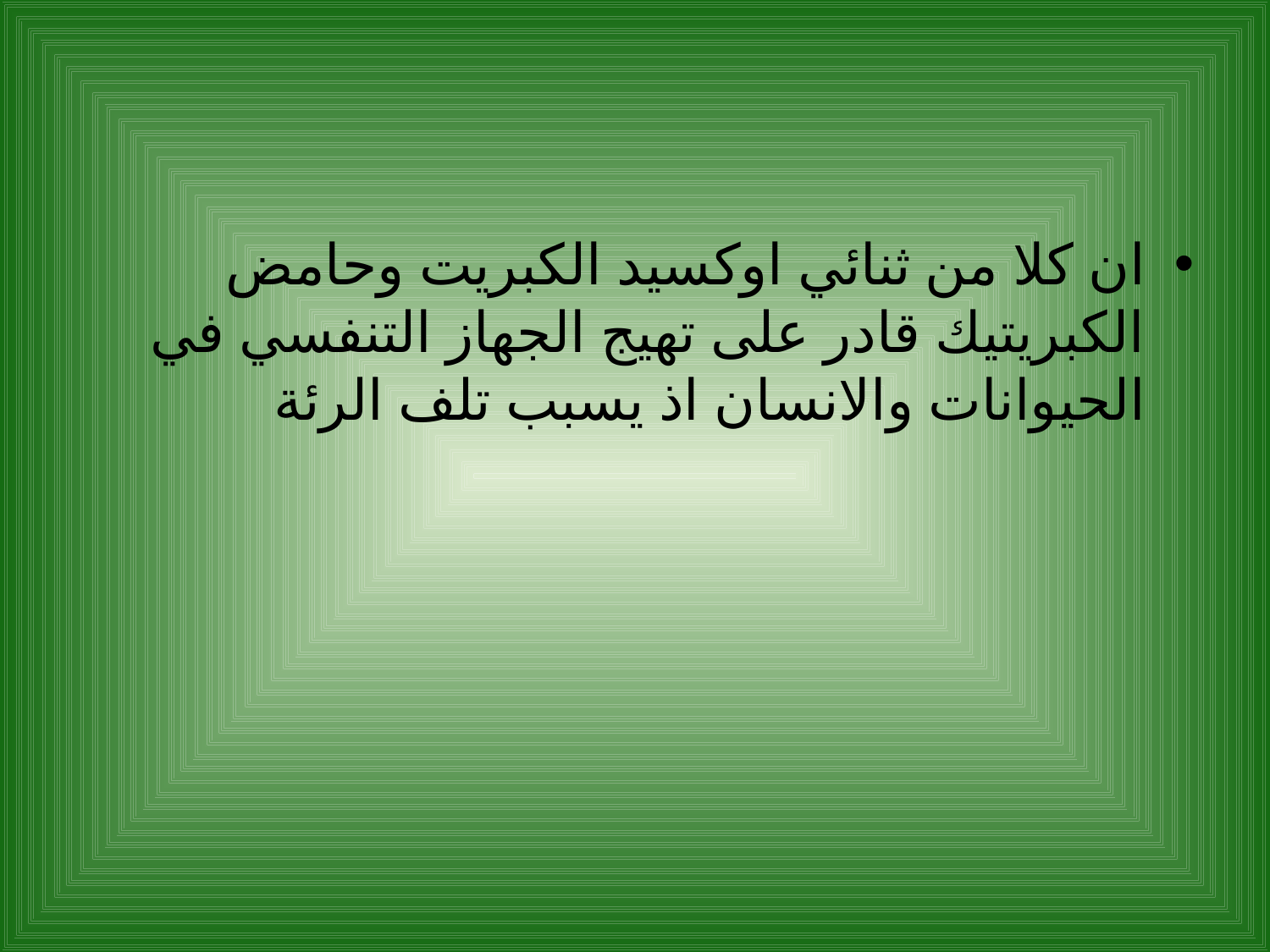

#
ان كلا من ثنائي اوكسيد الكبريت وحامض الكبريتيك قادر على تهيج الجهاز التنفسي في الحيوانات والانسان اذ يسبب تلف الرئة